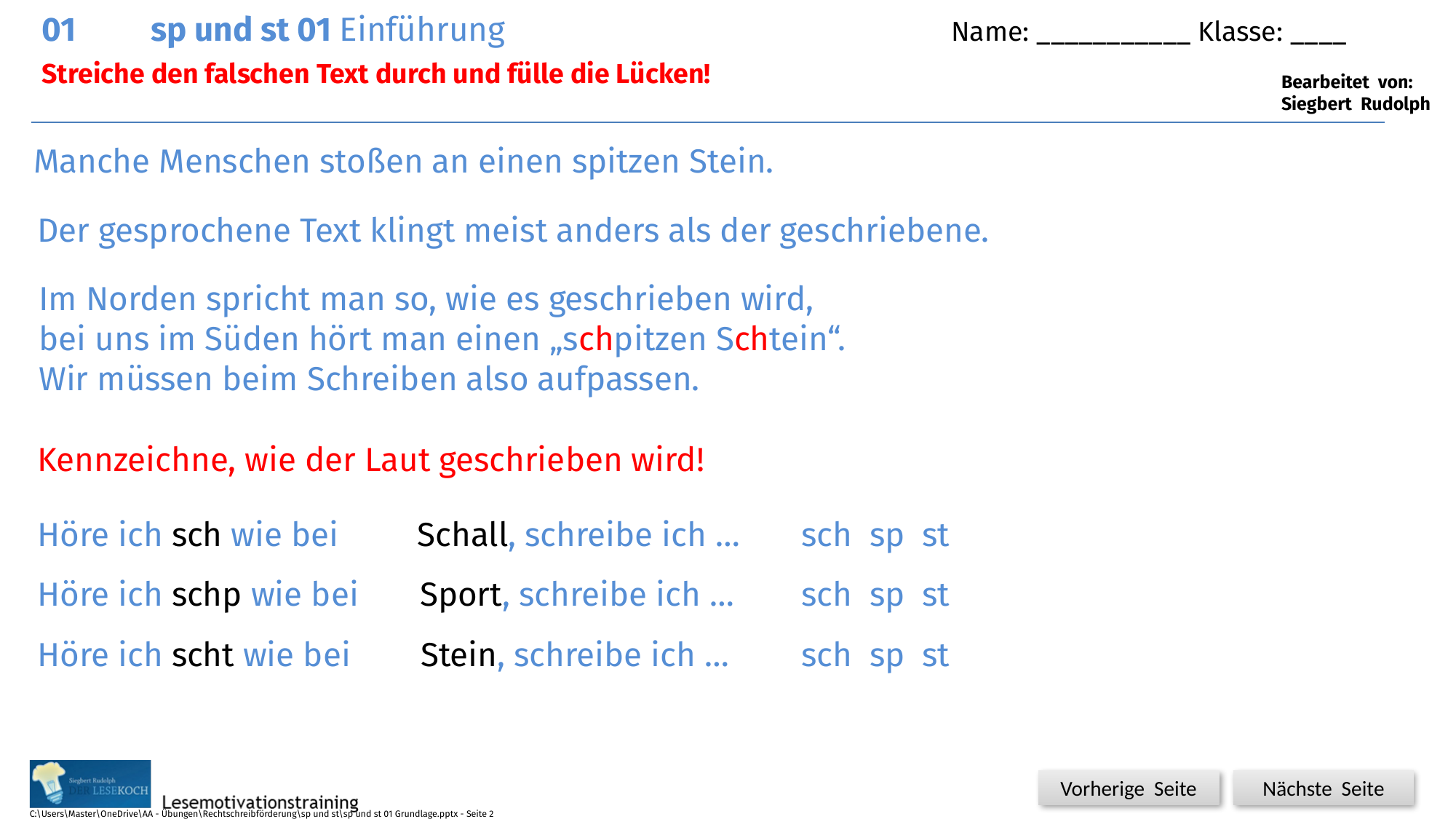

01	sp und st 01 Einführung		      	                    Name: ___________ Klasse: ____
Streiche den falschen Text durch und fülle die Lücken!
Manche Menschen stoßen an einen spitzen Stein.
Der gesprochene Text klingt meist anders als der geschriebene.
Im Norden spricht man so, wie es geschrieben wird,
bei uns im Süden hört man einen „schpitzen Schtein“.
Wir müssen beim Schreiben also aufpassen.
Kennzeichne, wie der Laut geschrieben wird!

Höre ich sch wie bei         Schall, schreibe ich …	sch  sp  st
Höre ich schp wie bei       Sport, schreibe ich …	sch  sp  st
Höre ich scht wie bei        Stein, schreibe ich …	sch  sp  st

C:\Users\Master\OneDrive\AA - Übungen\Rechtschreibförderung\sp und st\sp und st 01 Grundlage.pptx - Seite 2